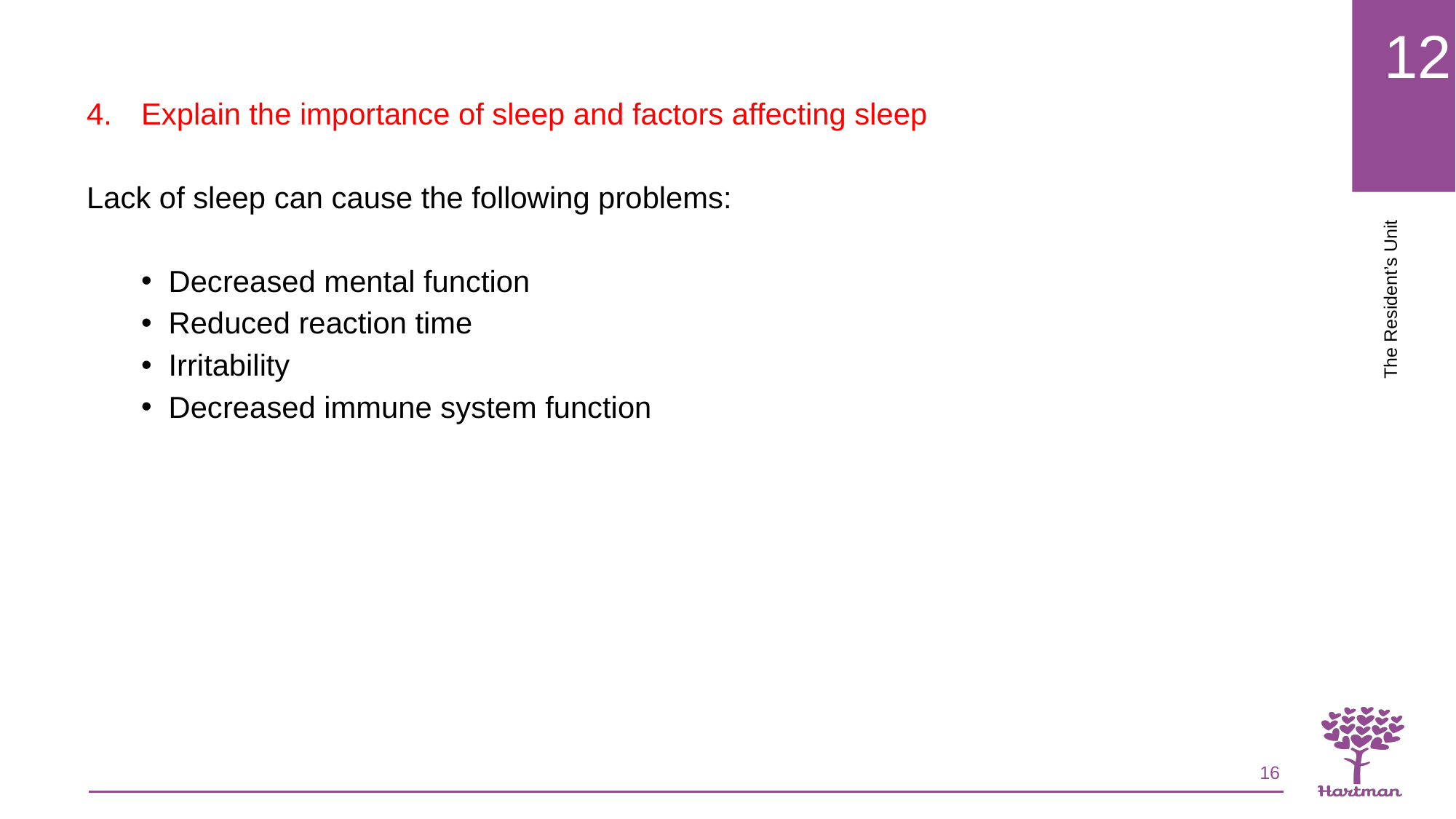

Explain the importance of sleep and factors affecting sleep

Lack of sleep can cause the following problems:

Decreased mental function
Reduced reaction time
Irritability
Decreased immune system function

16